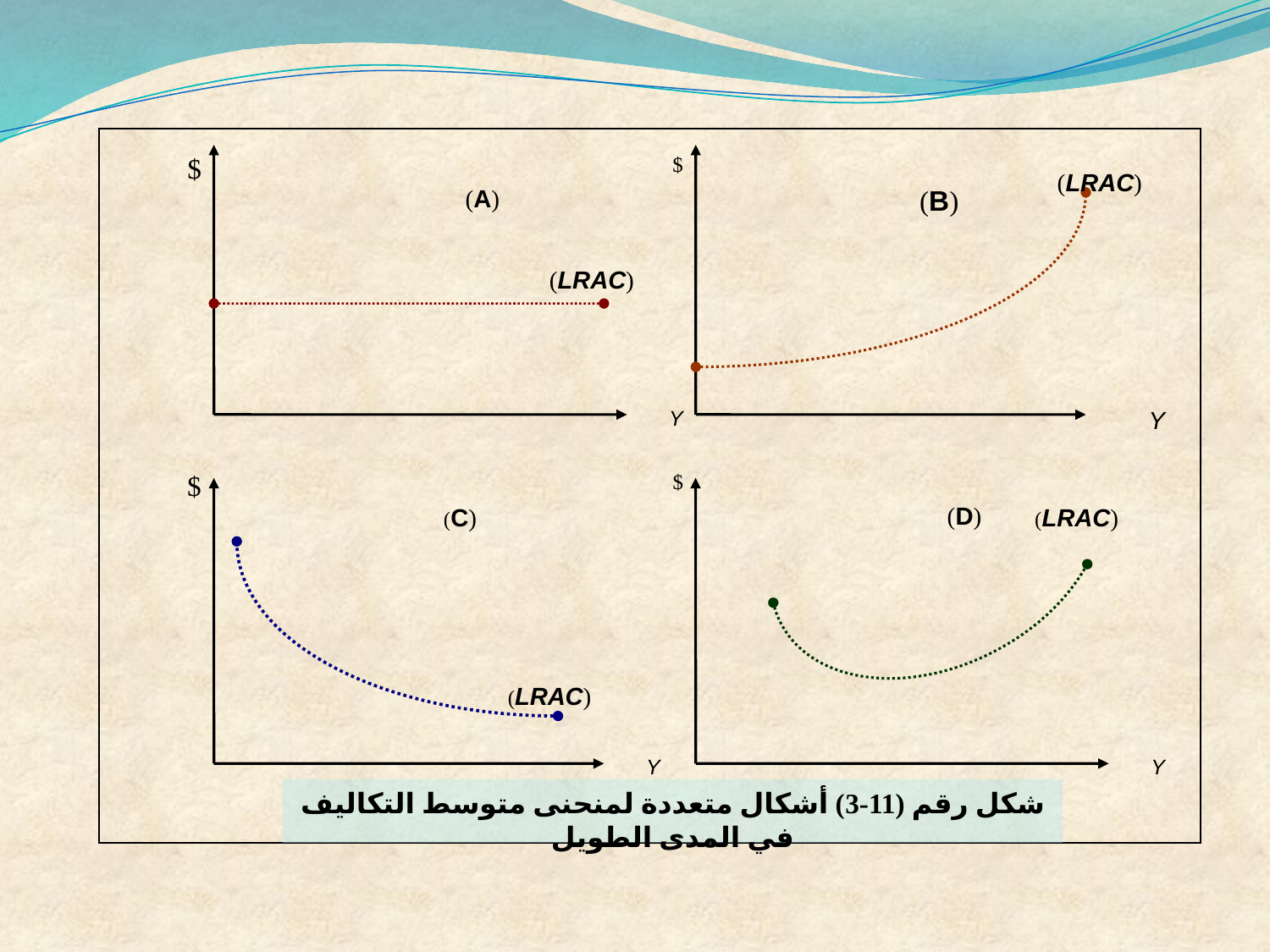

$

$

(LRAC)
(A)
(B)

(LRAC)

Y
Y

$
$

(D)

(C)
(LRAC)

(LRAC)
Y
Y

شكل رقم (11-3) أشكال متعددة لمنحنى متوسط التكاليف في المدى الطويل